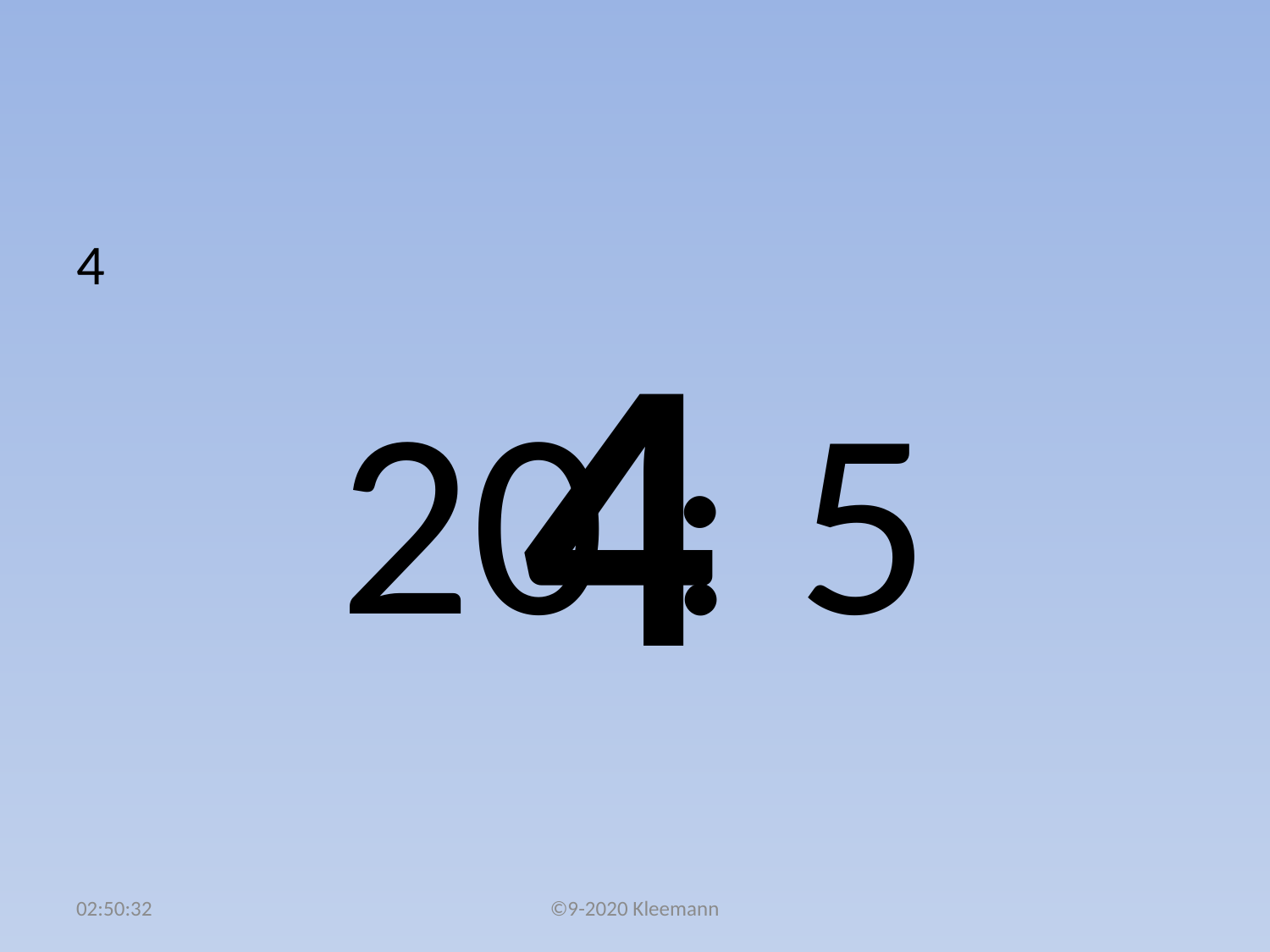

#
4
20 : 5
4
02:50:32
©9-2020 Kleemann